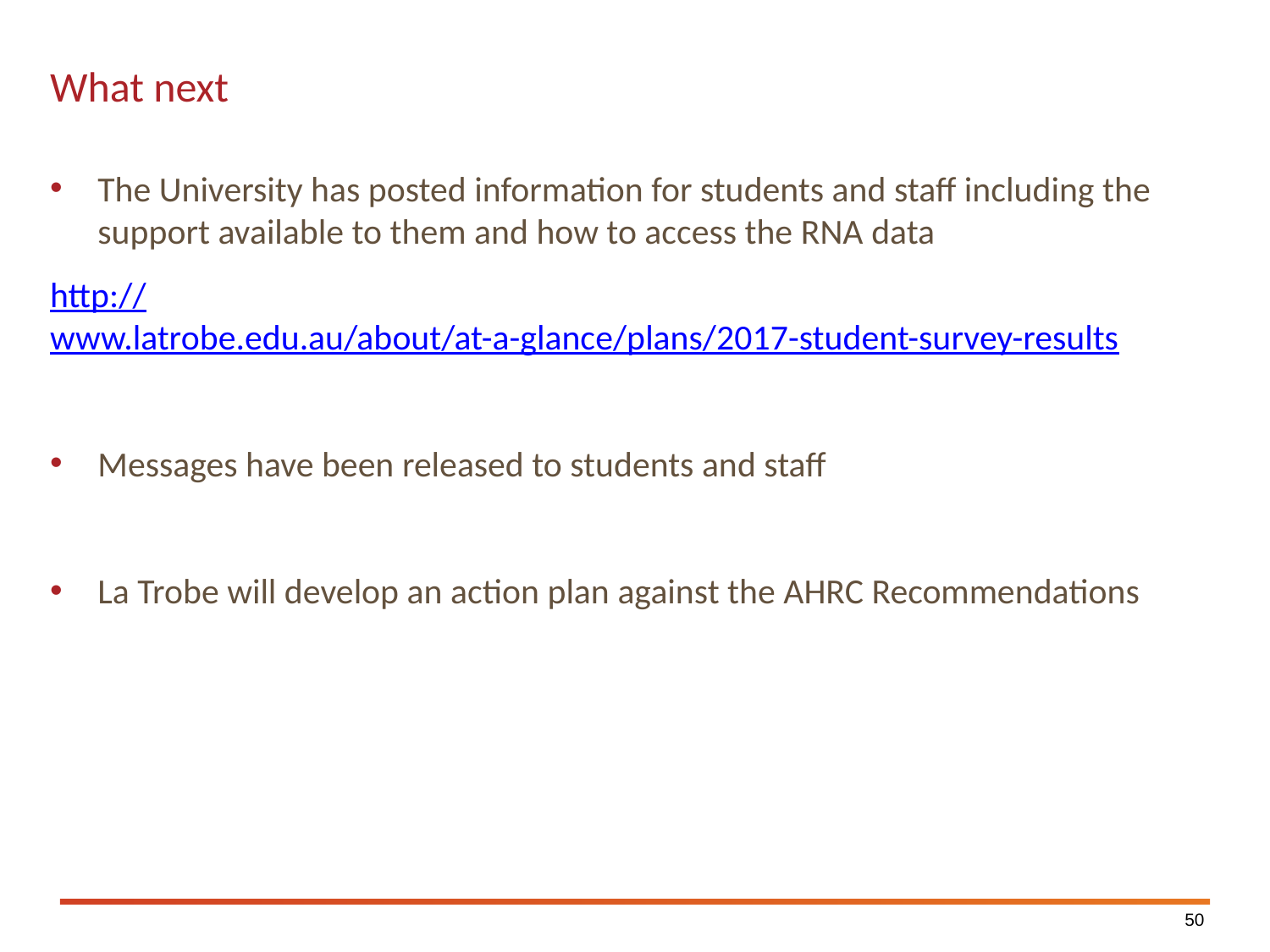

# What next
The University has posted information for students and staff including the support available to them and how to access the RNA data
http://www.latrobe.edu.au/about/at-a-glance/plans/2017-student-survey-results

Messages have been released to students and staff

La Trobe will develop an action plan against the AHRC Recommendations